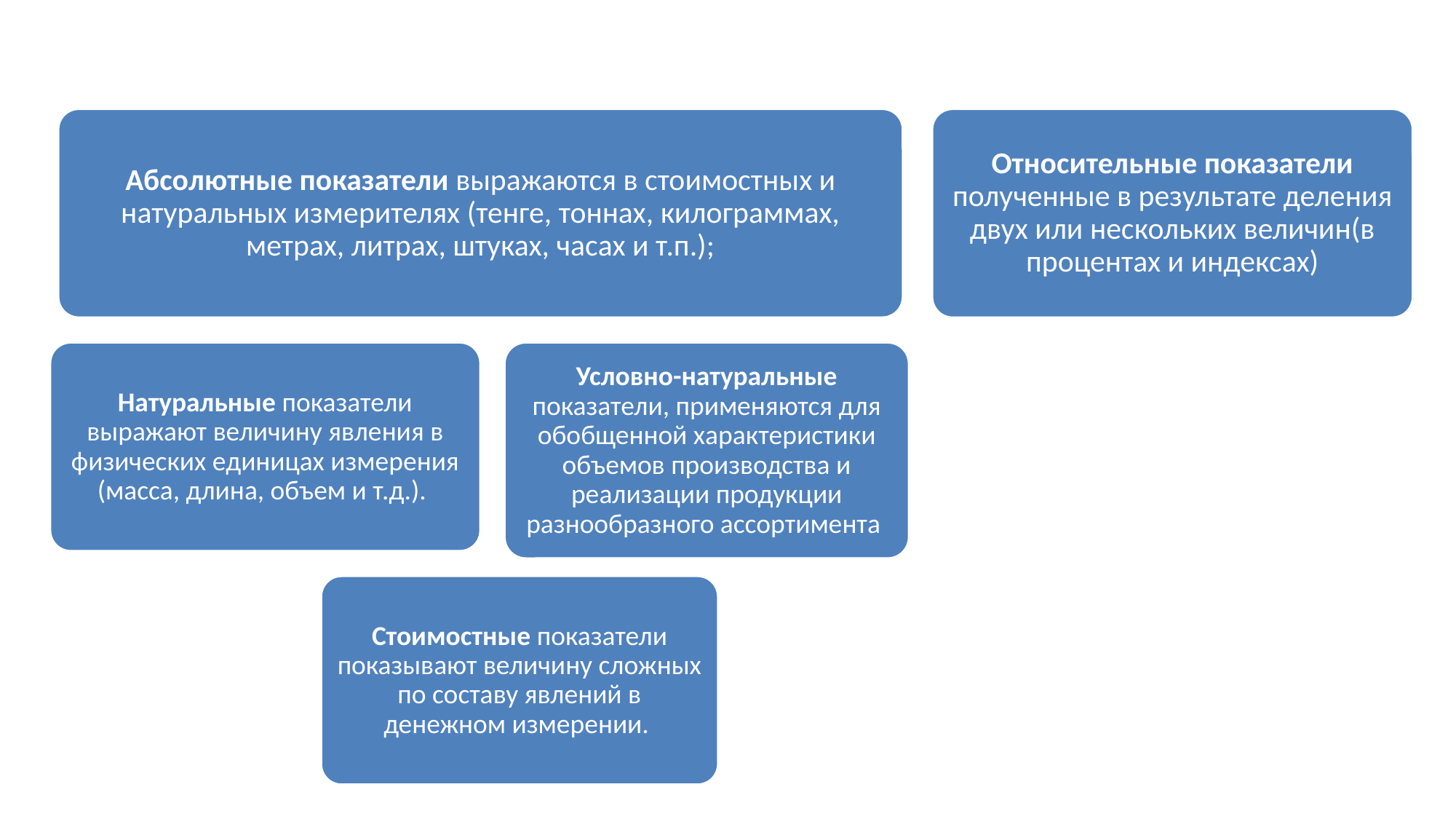

Абсолютные показатели выражаются в стоимостных и натуральных измерителях (тенге, тоннах, килограммах, метрах, литрах, штуках, часах и т.п.);
Натуральные показатели выражают величину явления в физических единицах измерения (масса, длина, объем и т.д.).
Условно-натуральные показатели, применяются для обобщенной характеристики объемов производства и реализации продукции разнообразного ассортимента
Относительные показатели полученные в результате деления двух или нескольких величин(в процентах и индексах)
Стоимостные показатели показывают величину сложных по составу явлений в денежном измерении.